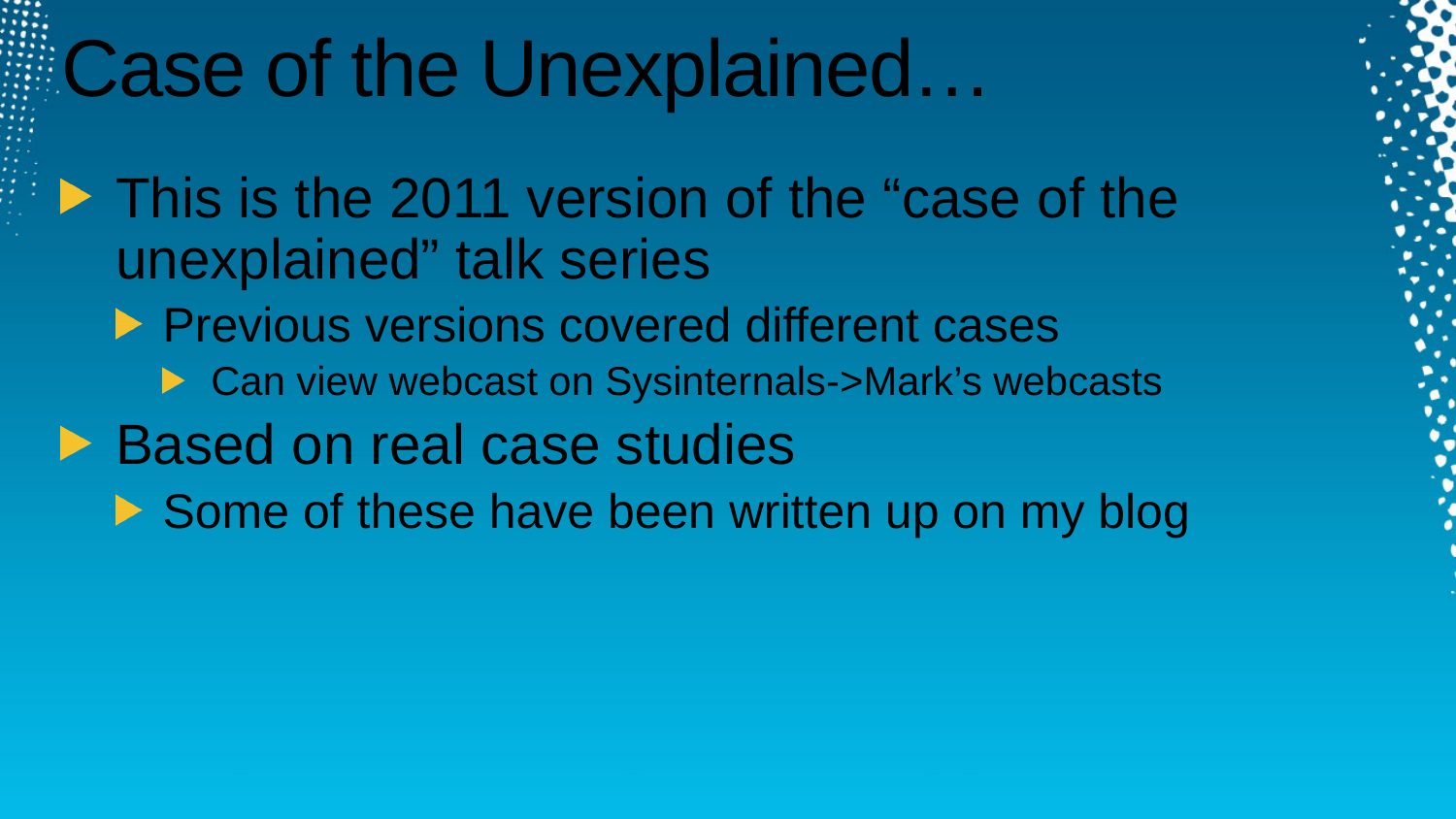

# Case of the Unexplained…
This is the 2011 version of the “case of the unexplained” talk series
Previous versions covered different cases
Can view webcast on Sysinternals->Mark’s webcasts
Based on real case studies
Some of these have been written up on my blog